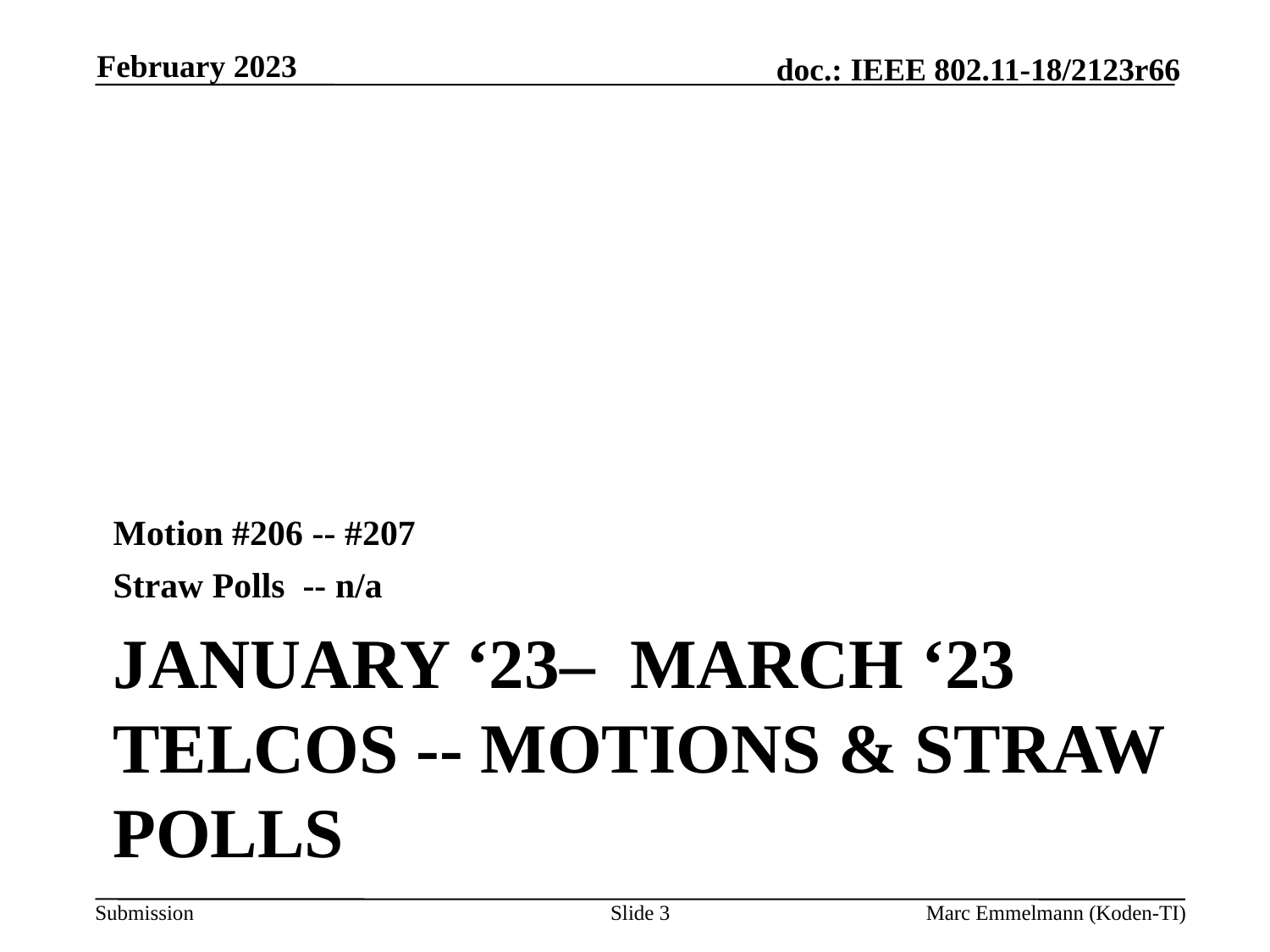

February 2023
Motion #206 -- #207
Straw Polls  -- n/a
# January ‘23–  March ‘23 Telcos -- Motions & Straw Polls
Slide 3
Marc Emmelmann (Koden-TI)